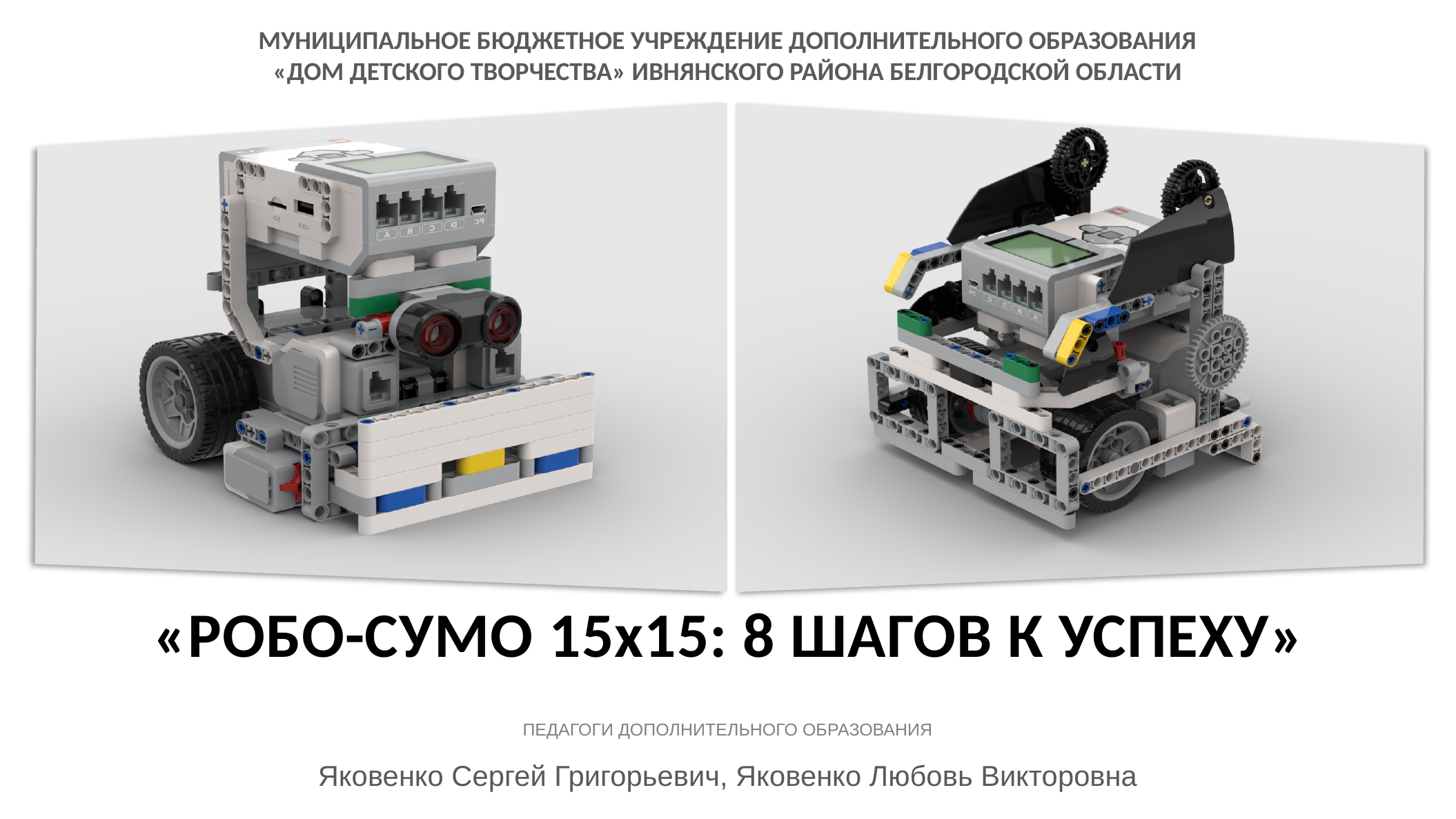

МУНИЦИПАЛЬНОЕ БЮДЖЕТНОЕ УЧРЕЖДЕНИЕ ДОПОЛНИТЕЛЬНОГО ОБРАЗОВАНИЯ
«ДОМ ДЕТСКОГО ТВОРЧЕСТВА» ИВНЯНСКОГО РАЙОНА БЕЛГОРОДСКОЙ ОБЛАСТИ

«РОБО-СУМО 15х15: 8 ШАГОВ К УСПЕХУ»
ПедагогИ дополнительного образования
Яковенко Сергей Григорьевич, Яковенко Любовь Викторовна